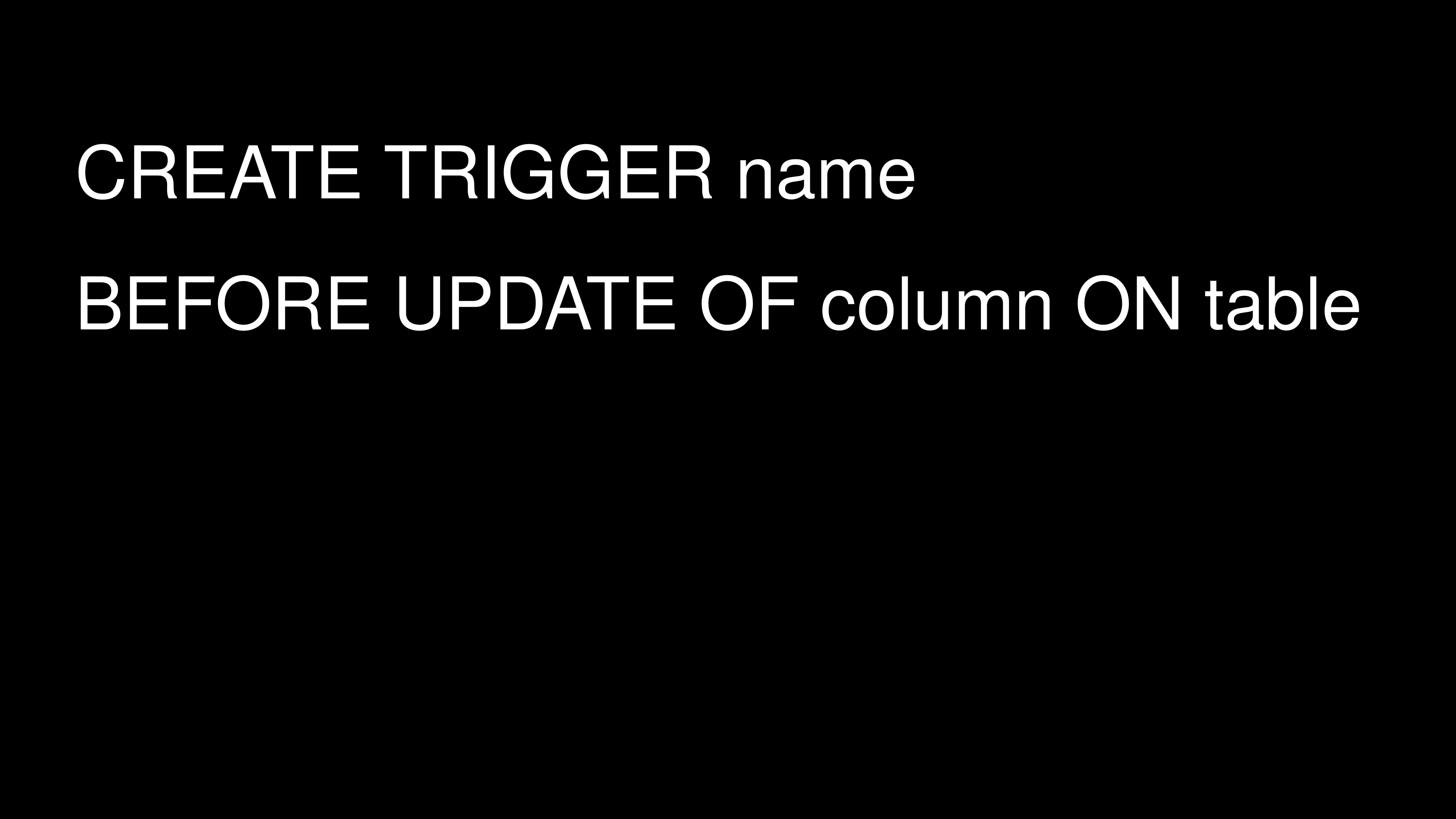

CREATE TRIGGER name
BEFORE UPDATE OF column ON table